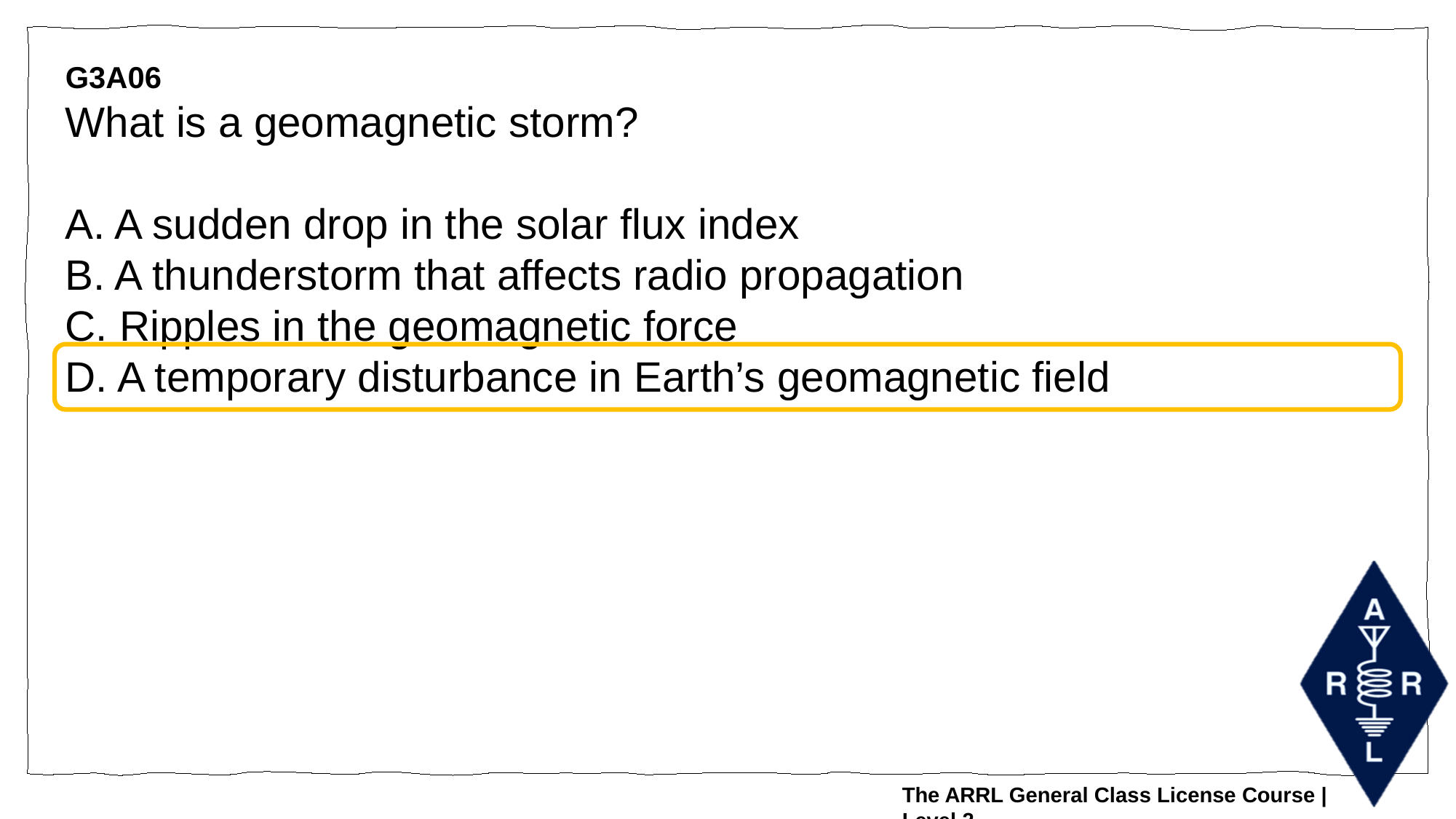

G3A06
What is a geomagnetic storm?

A. A sudden drop in the solar flux index
B. A thunderstorm that affects radio propagation
C. Ripples in the geomagnetic force
D. A temporary disturbance in Earth’s geomagnetic field